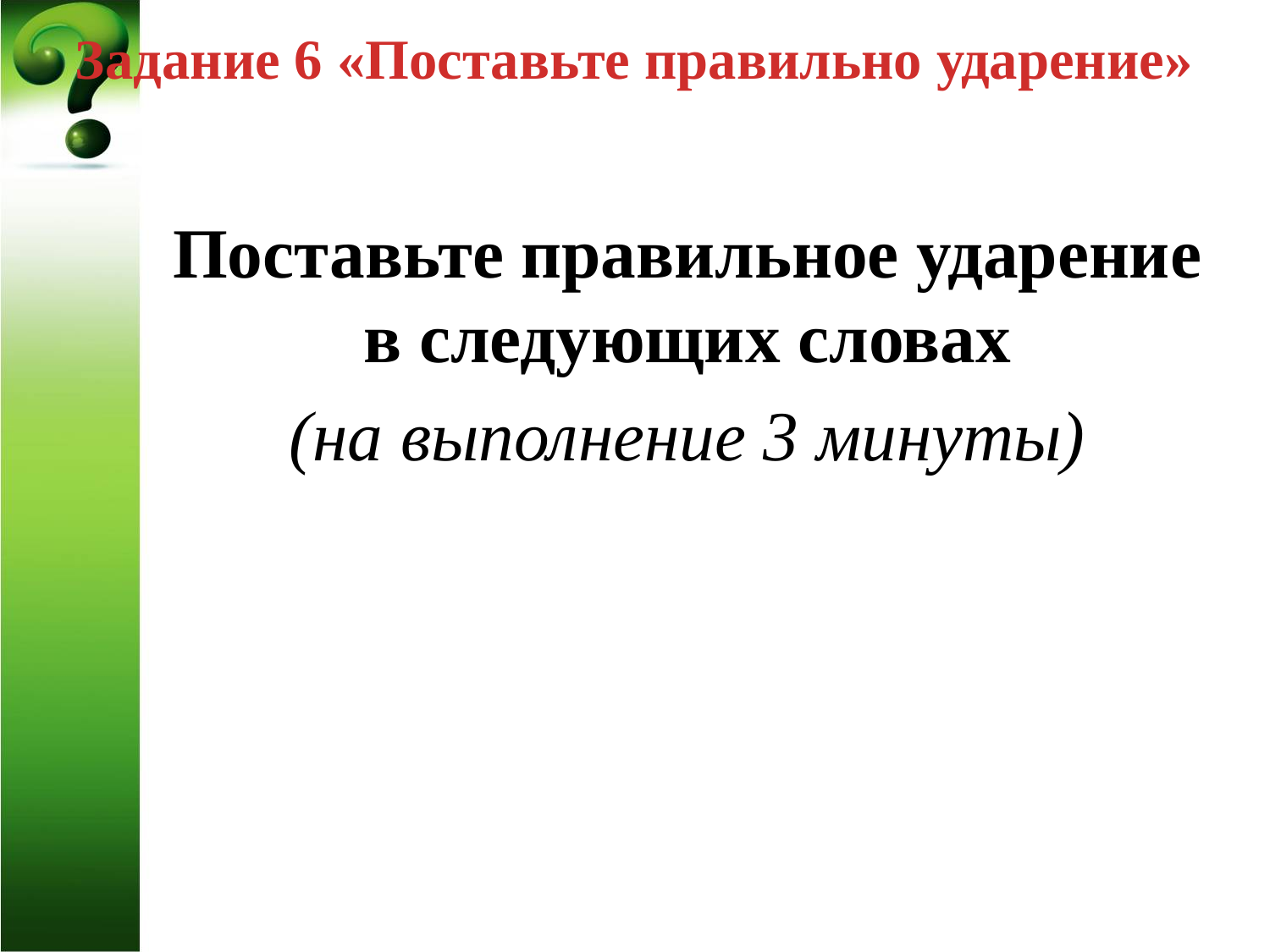

Задание 6 «Поставьте правильно ударение»
#
Поставьте правильное ударение в следующих словах
(на выполнение 3 минуты)